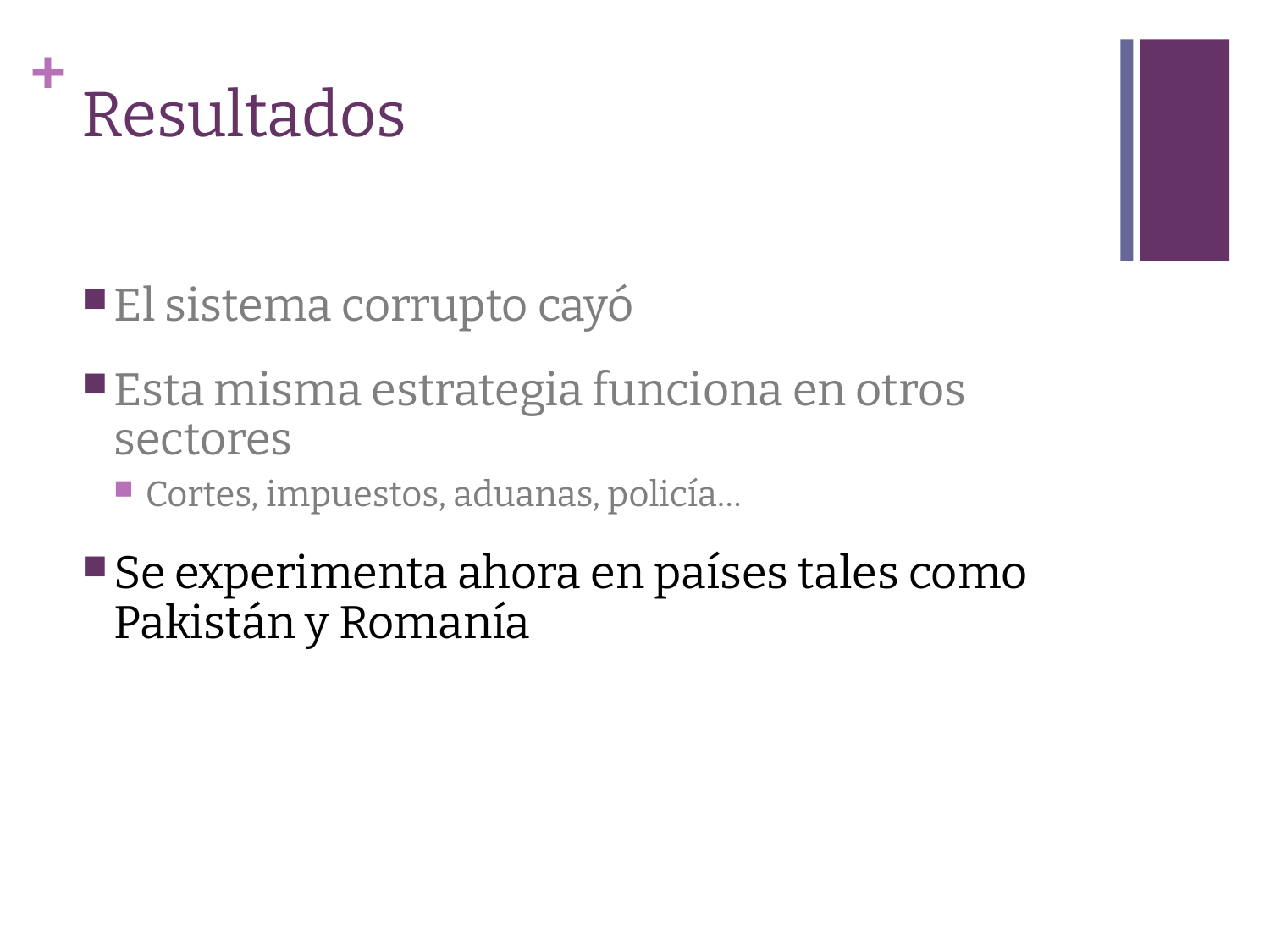

# Resultados
El sistema corrupto cayó
Esta misma estrategia funciona en otros sectores
Cortes, impuestos, aduanas, policía…
Se experimenta ahora en países tales como Pakistán y Romanía